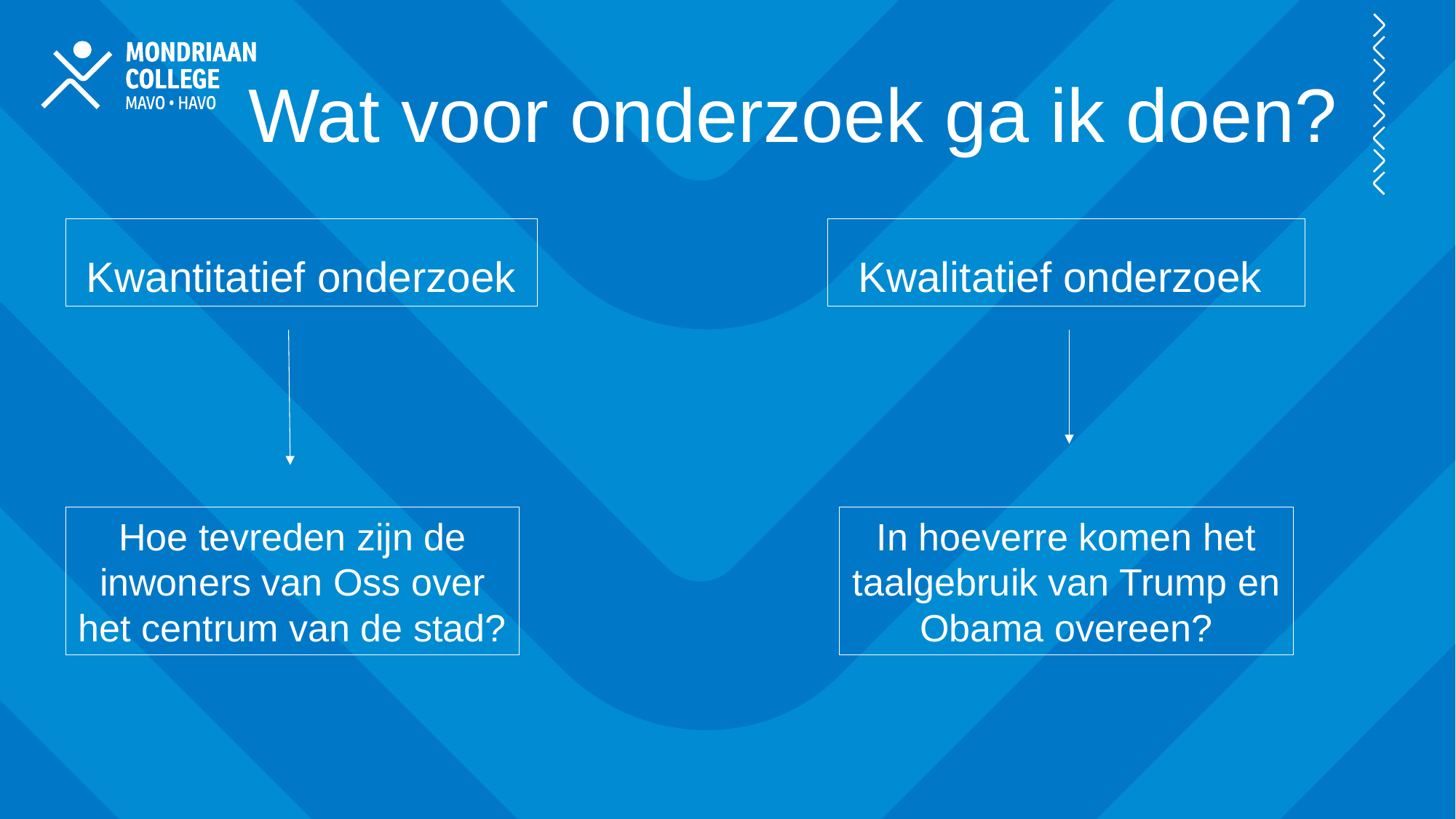

Wat voor onderzoek ga ik doen?
Kwantitatief onderzoek
Kwalitatief onderzoek
In hoeverre komen het taalgebruik van Trump en Obama overeen?
Hoe tevreden zijn de inwoners van Oss over het centrum van de stad?